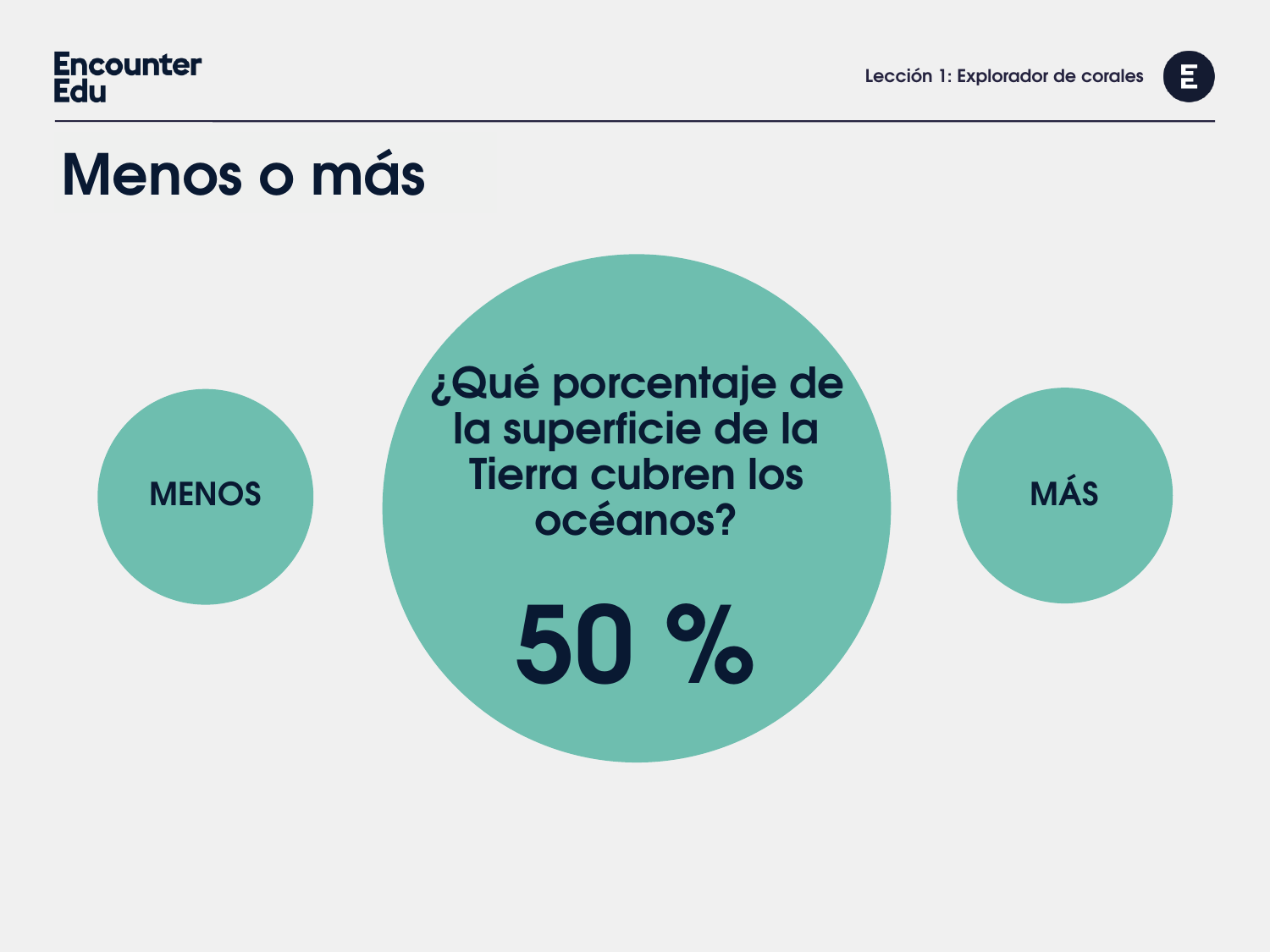

# Lección 1: Explorador de corales
Menos o más
¿Qué porcentaje de la superficie de la Tierra cubren los océanos?

MENOS
MÁS

50 %